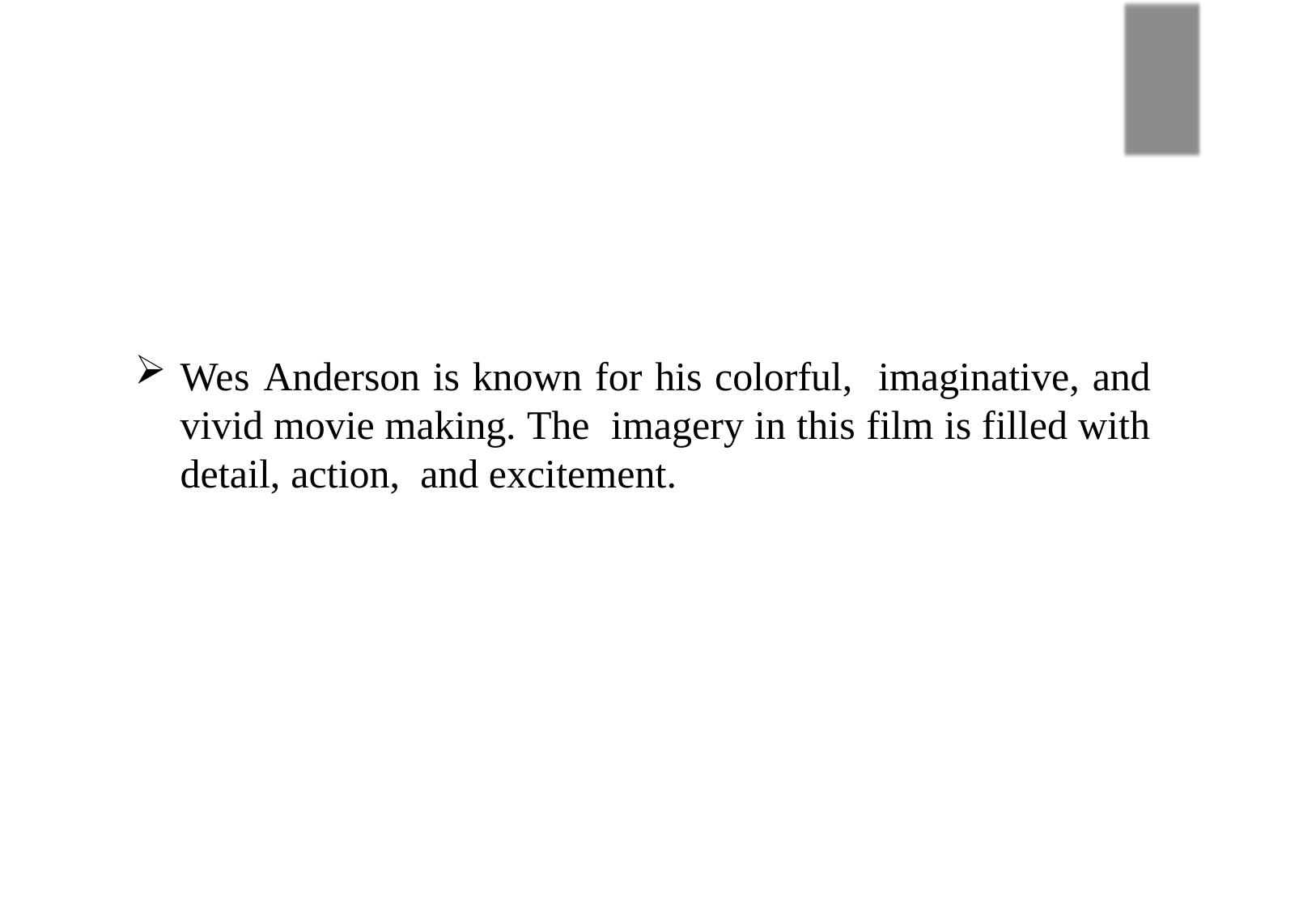

Wes Anderson is known for his colorful,  imaginative, and vivid movie making. The  imagery in this film is filled with detail, action,  and excitement.